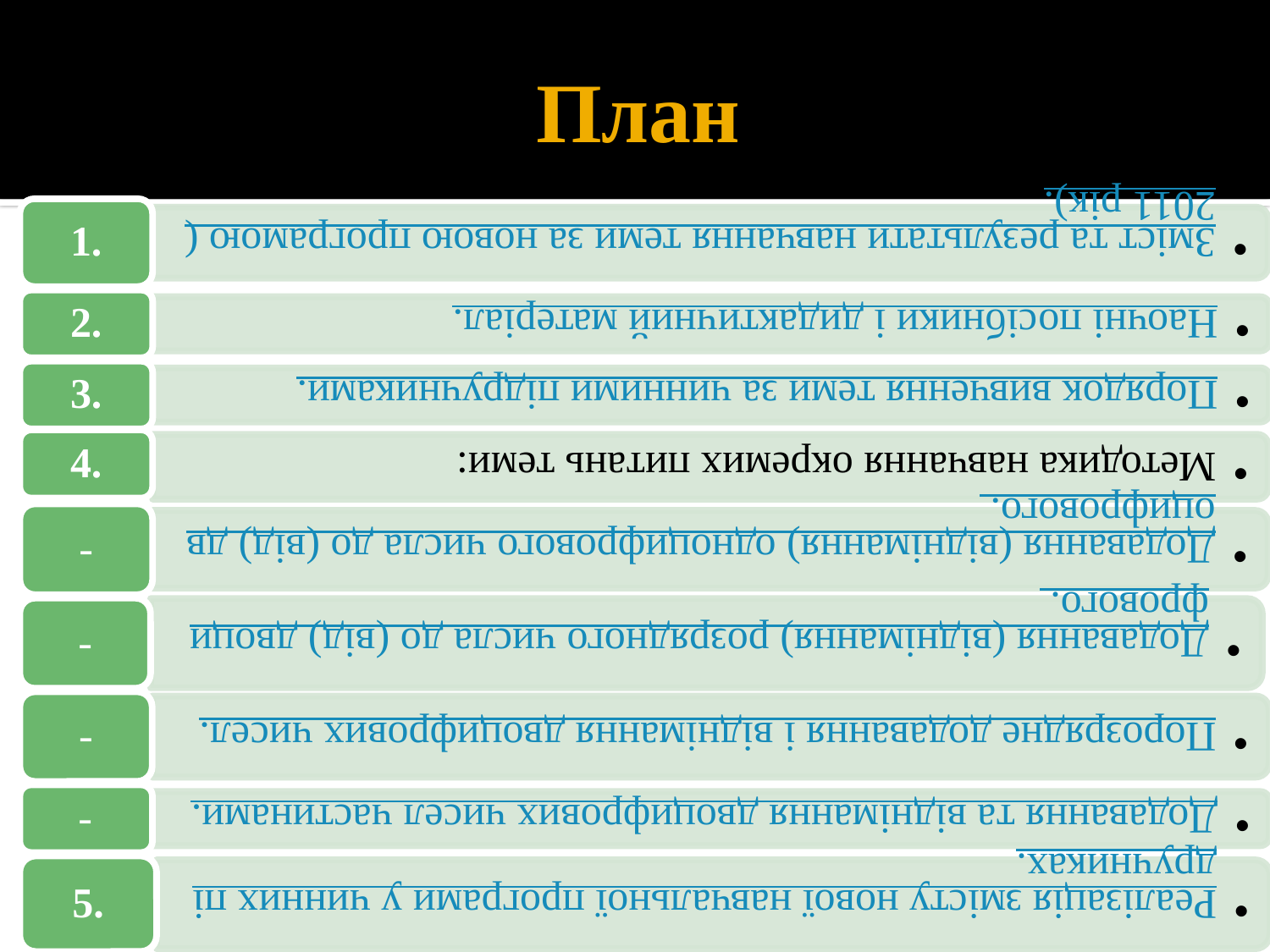

# План
Зміст та результати навчання теми за новою програмою (2011 рік).
1.
Наочні посібники і дидактичний матеріал.
2.
Порядок вивчення теми за чинними підручниками.
3.
Методика навчання окремих питань теми:
4.
Додавання (віднімання) одноцифрового числа до (від) двоцифрового.
-
Додавання (віднімання) розрядного числа до (від) двоцифрового.
-
Порозрядне додавання і віднімання двоцифрових чисел.
-
Додавання та віднімання двоцифрових чисел частинами.
    -
Реалізація змісту нової навчальної програми у чинних підручниках.
5.